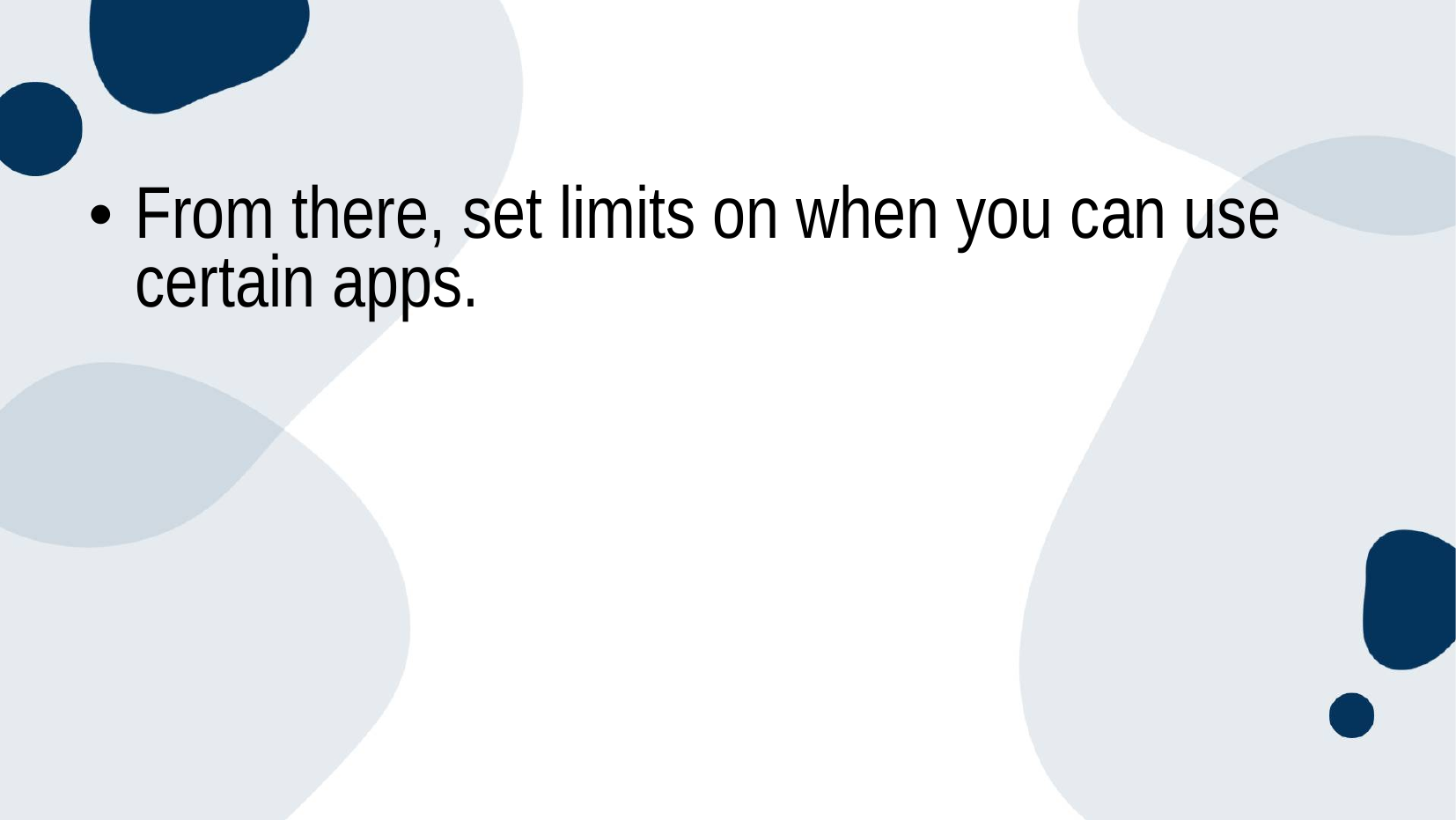

From there, set limits on when you can use certain apps.